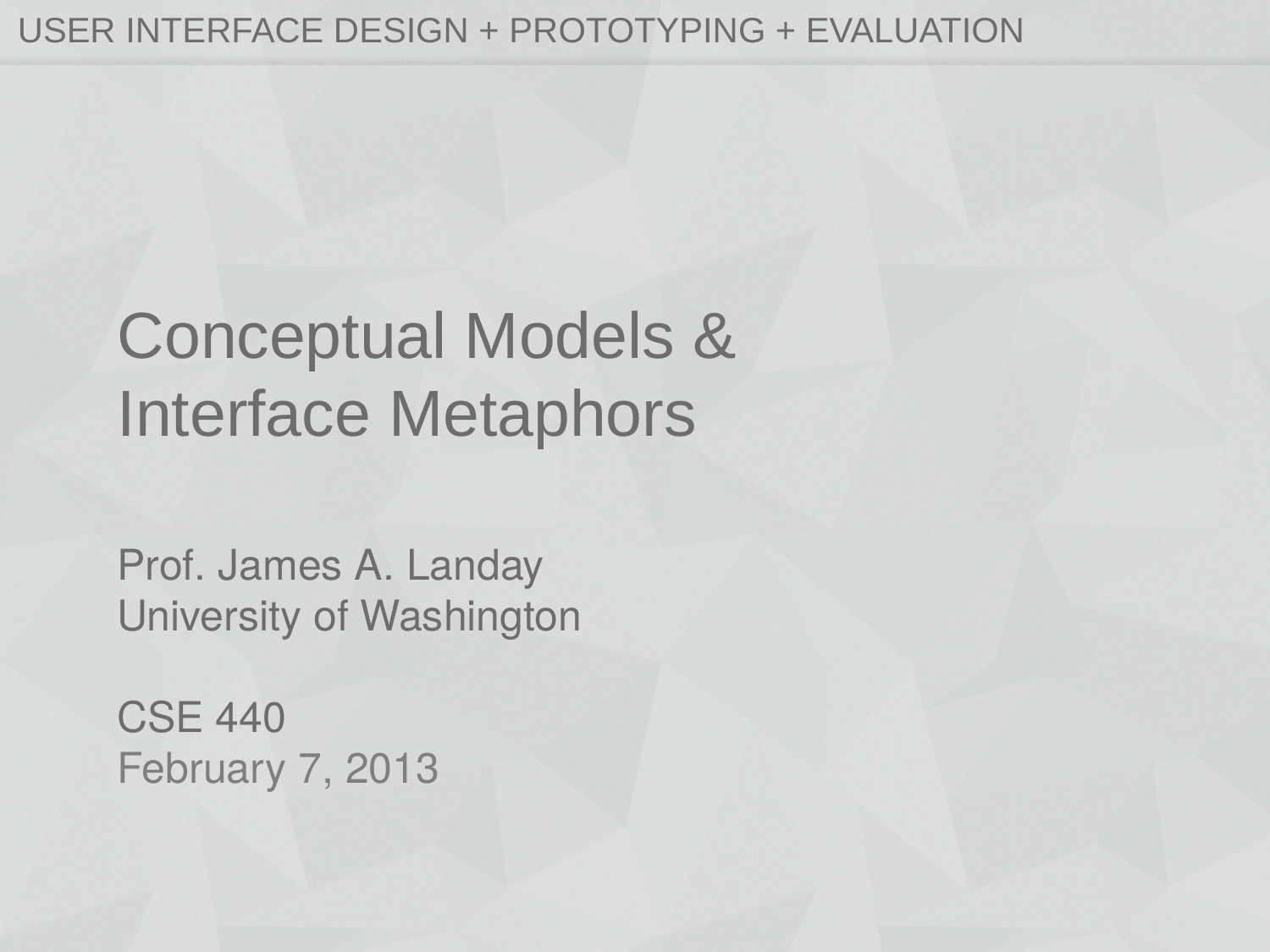

# Conceptual Models & Interface Metaphors
February 7, 2013